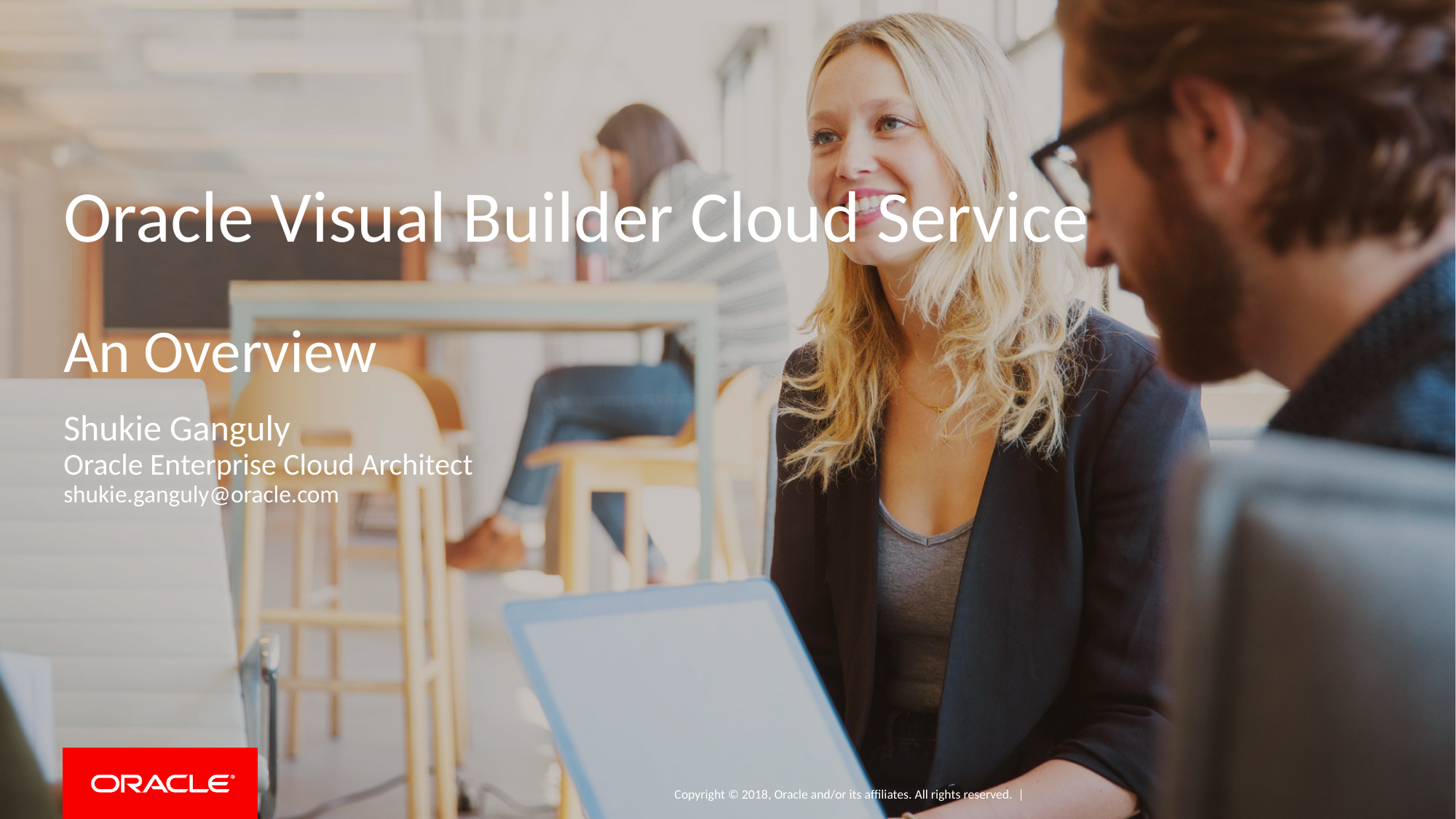

# Oracle Visual Builder Cloud Service An Overview
Shukie Ganguly
Oracle Enterprise Cloud Architect
shukie.ganguly@oracle.com
2